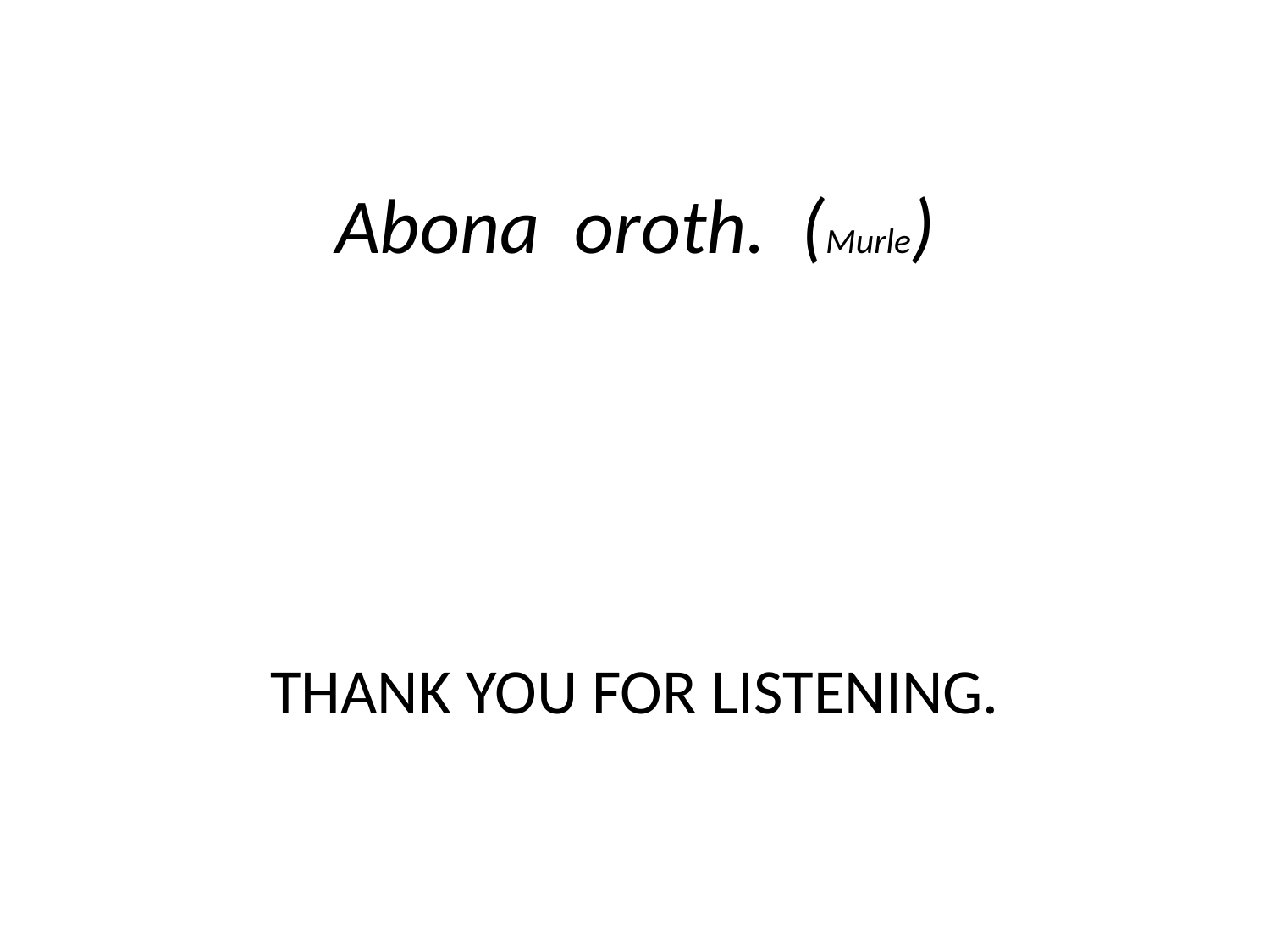

# Abona  oroth.  (Murle)

THANK YOU FOR LISTENING.